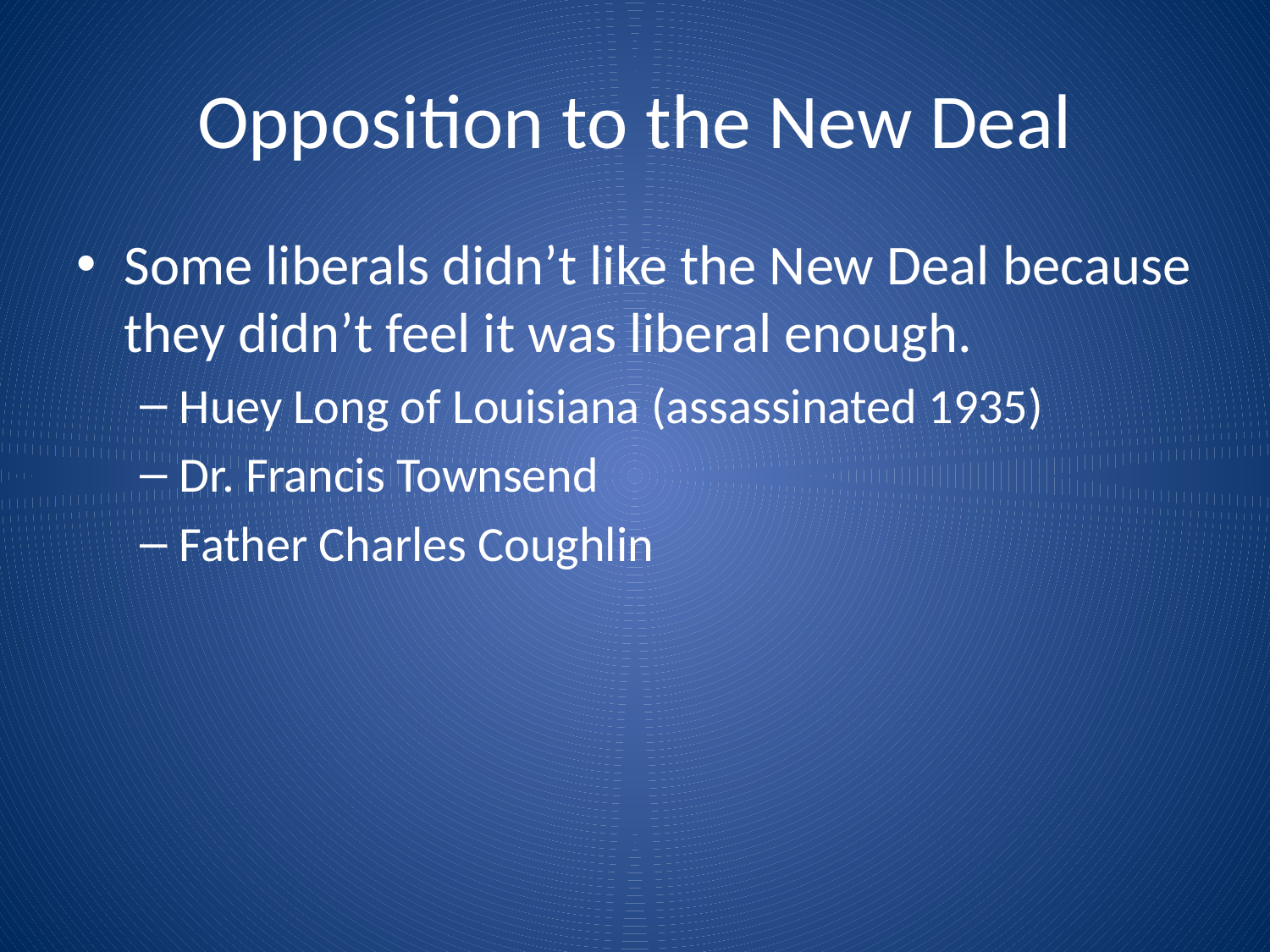

# Opposition to the New Deal
Some liberals didn’t like the New Deal because they didn’t feel it was liberal enough.
Huey Long of Louisiana (assassinated 1935)
Dr. Francis Townsend
Father Charles Coughlin